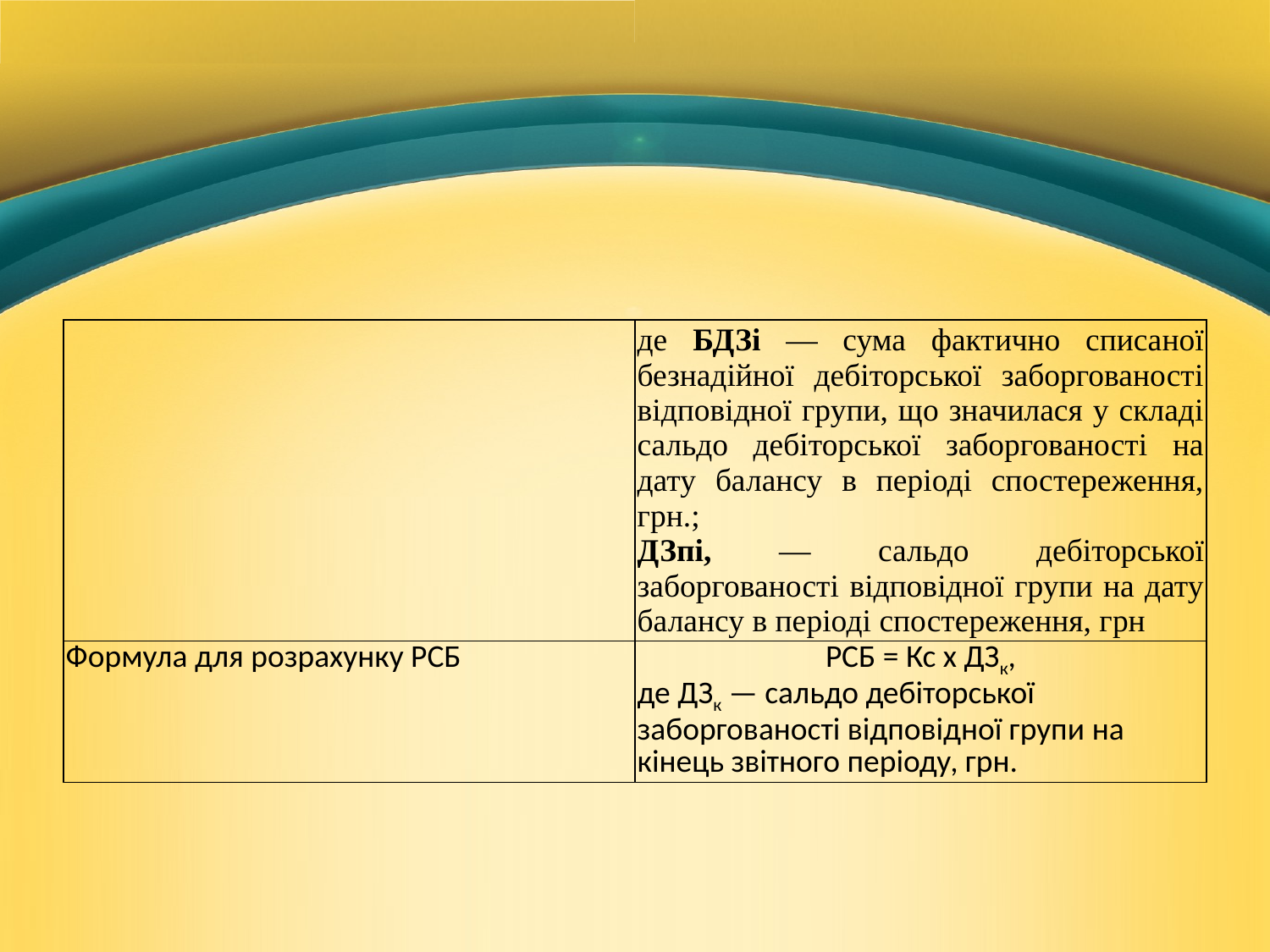

#
|  | де БДЗі — сума фактично списаної безнадійної дебіторської заборгованості відповідної групи, що значилася у складі сальдо дебіторської заборгованості на дату балансу в періоді спостереження, грн.; ДЗпі, — сальдо дебіторської заборгованості відповідної групи на дату балансу в періоді спостереження, грн |
| --- | --- |
| Формула для розрахунку РСБ | РСБ = Кс х ДЗк, де ДЗк — сальдо дебіторської заборгованості відповідної групи на кінець звітного періоду, грн. |